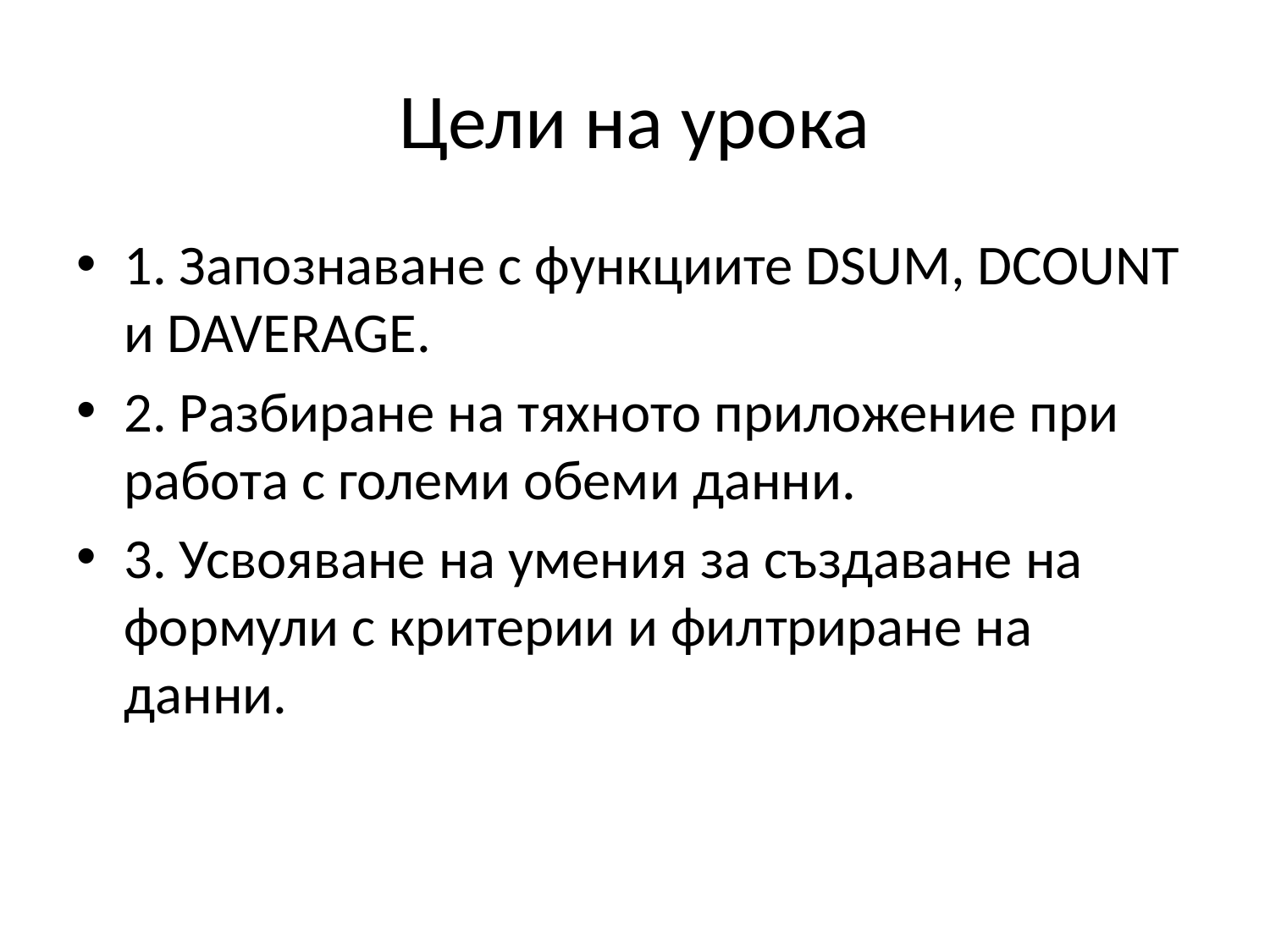

# Цели на урока
1. Запознаване с функциите DSUM, DCOUNT и DAVERAGE.
2. Разбиране на тяхното приложение при работа с големи обеми данни.
3. Усвояване на умения за създаване на формули с критерии и филтриране на данни.